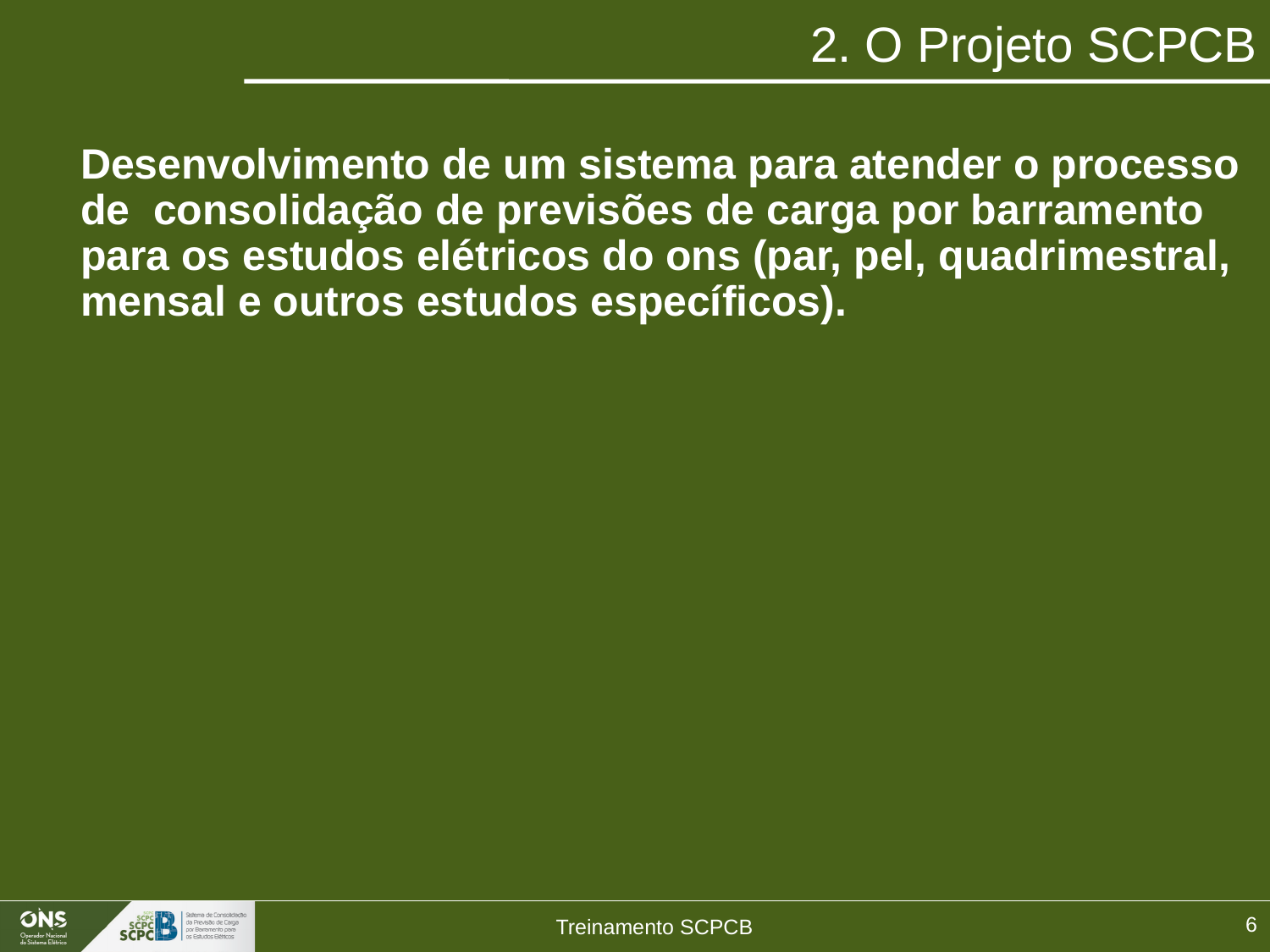

# 2. O Projeto SCPCB
	Desenvolvimento de um sistema para atender o processo de  consolidação de previsões de carga por barramento para os estudos elétricos do ons (par, pel, quadrimestral, mensal e outros estudos específicos).